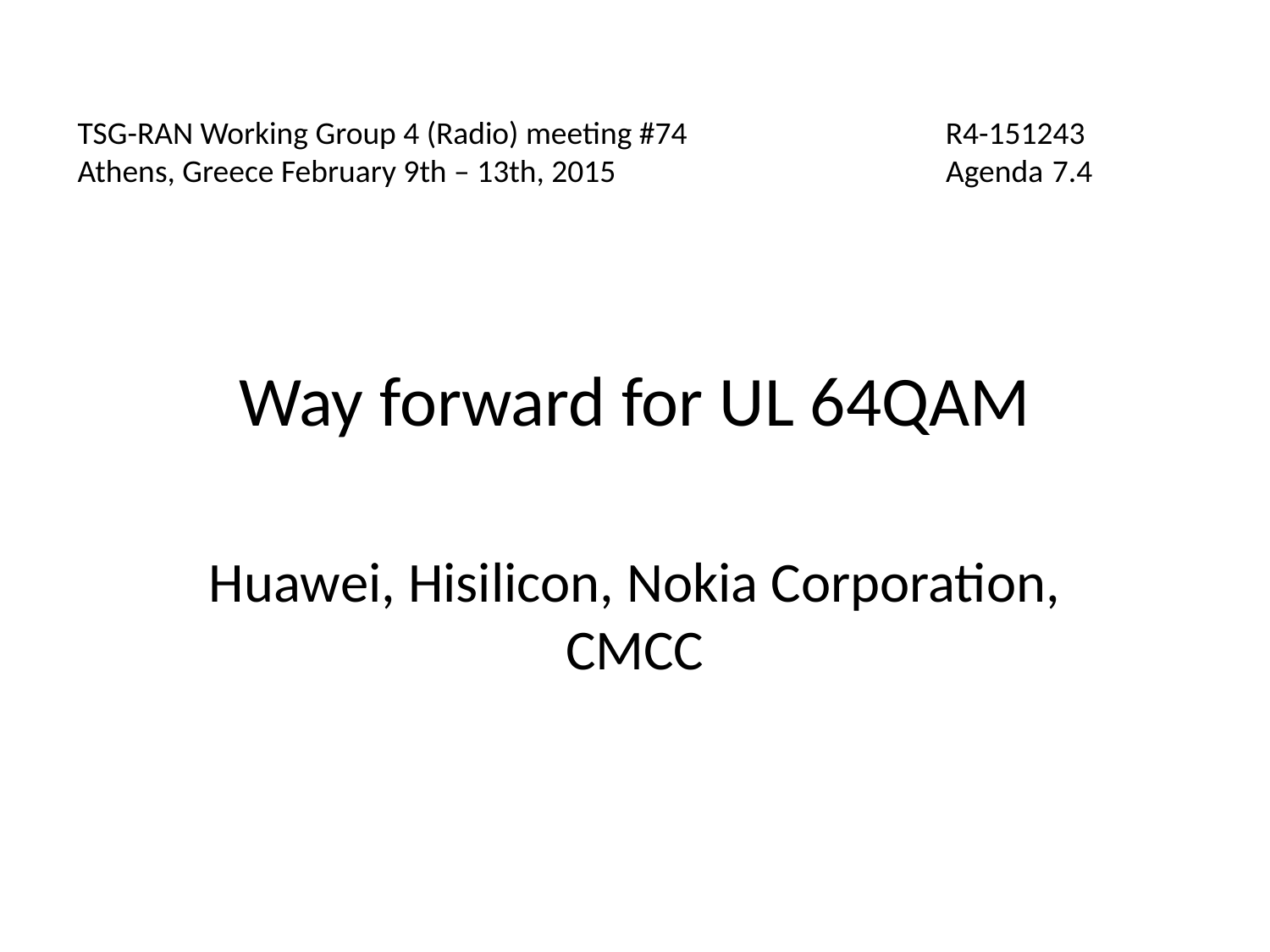

TSG-RAN Working Group 4 (Radio) meeting #74                                    R4-151243
Athens, Greece February 9th – 13th, 2015                                              Agenda 7.4
# Way forward for UL 64QAM
Huawei, Hisilicon, Nokia Corporation, CMCC